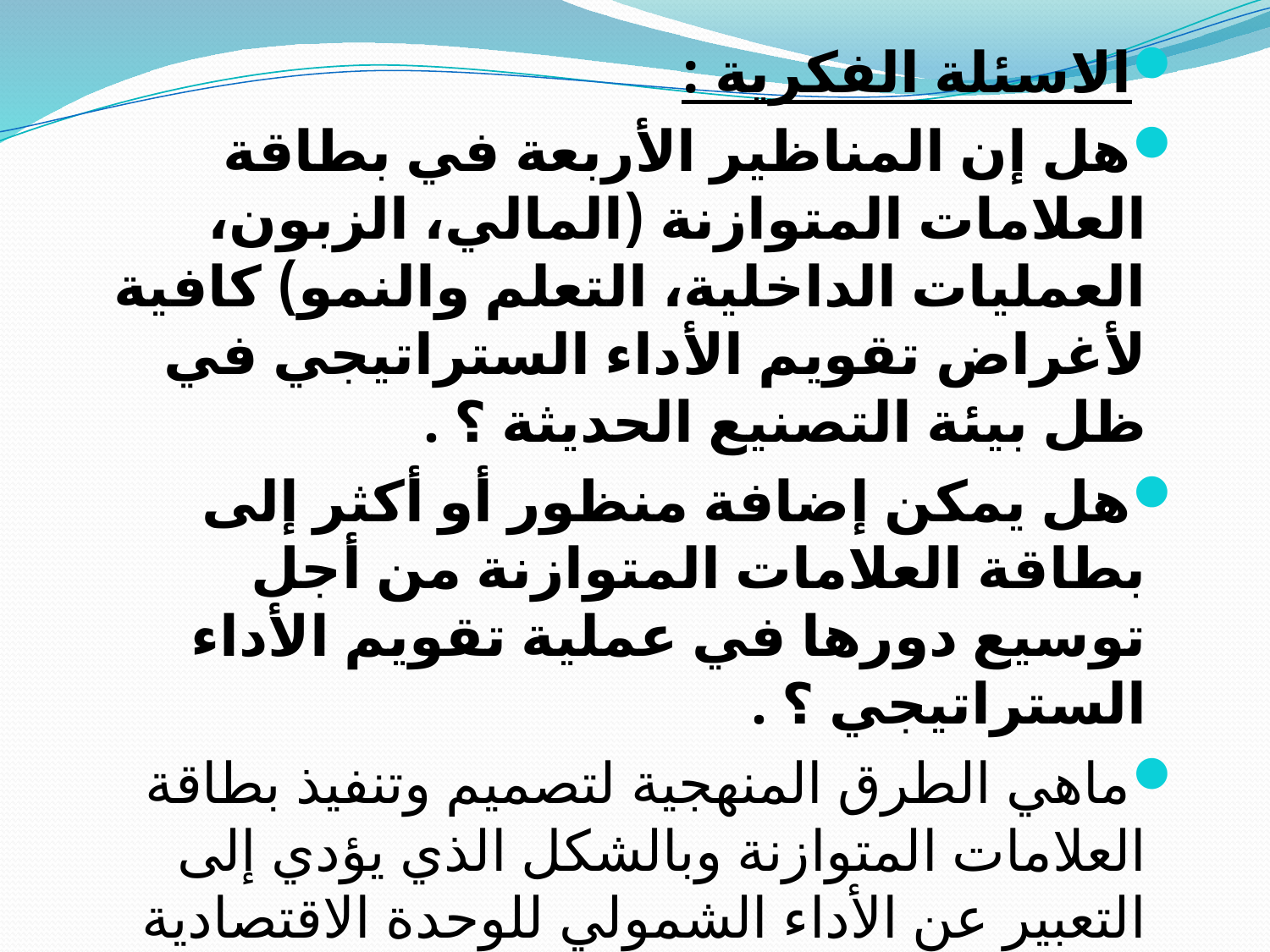

الاسئلة الفكرية :
هل إن المناظير الأربعة في بطاقة العلامات المتوازنة (المالي، الزبون، العمليات الداخلية، التعلم والنمو) كافية لأغراض تقويم الأداء الستراتيجي في ظل بيئة التصنيع الحديثة ؟ .
هل يمكن إضافة منظور أو أكثر إلى بطاقة العلامات المتوازنة من أجل توسيع دورها في عملية تقويم الأداء الستراتيجي ؟ .
ماهي الطرق المنهجية لتصميم وتنفيذ بطاقة العلامات المتوازنة وبالشكل الذي يؤدي إلى التعبير عن الأداء الشمولي للوحدة الاقتصادية في ظل بيئة التصنيع الحديثة ؟ .
#